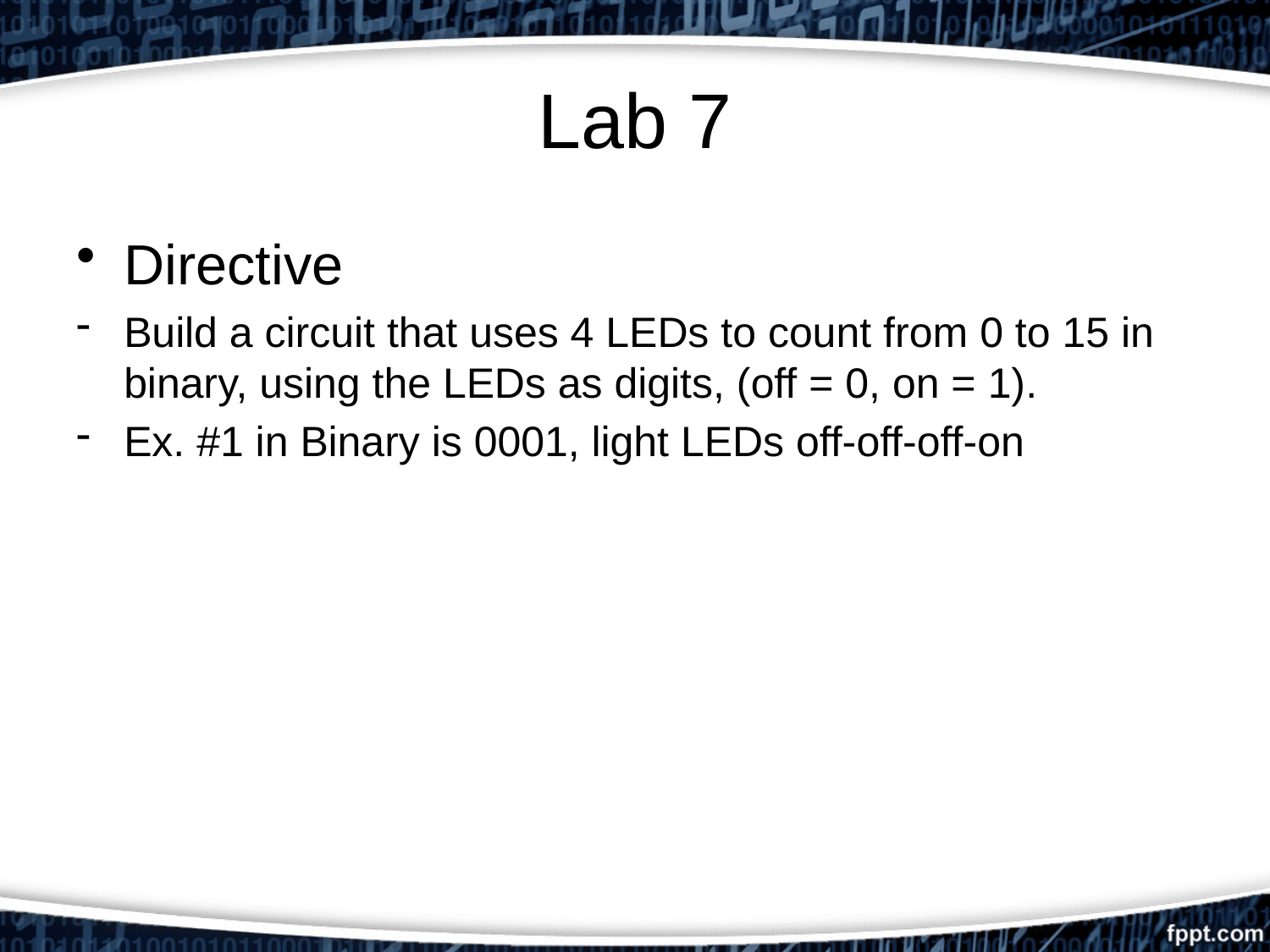

# Lab 7
Directive
Build a circuit that uses 4 LEDs to count from 0 to 15 in binary, using the LEDs as digits, (off = 0, on = 1).
Ex. #1 in Binary is 0001, light LEDs off-off-off-on